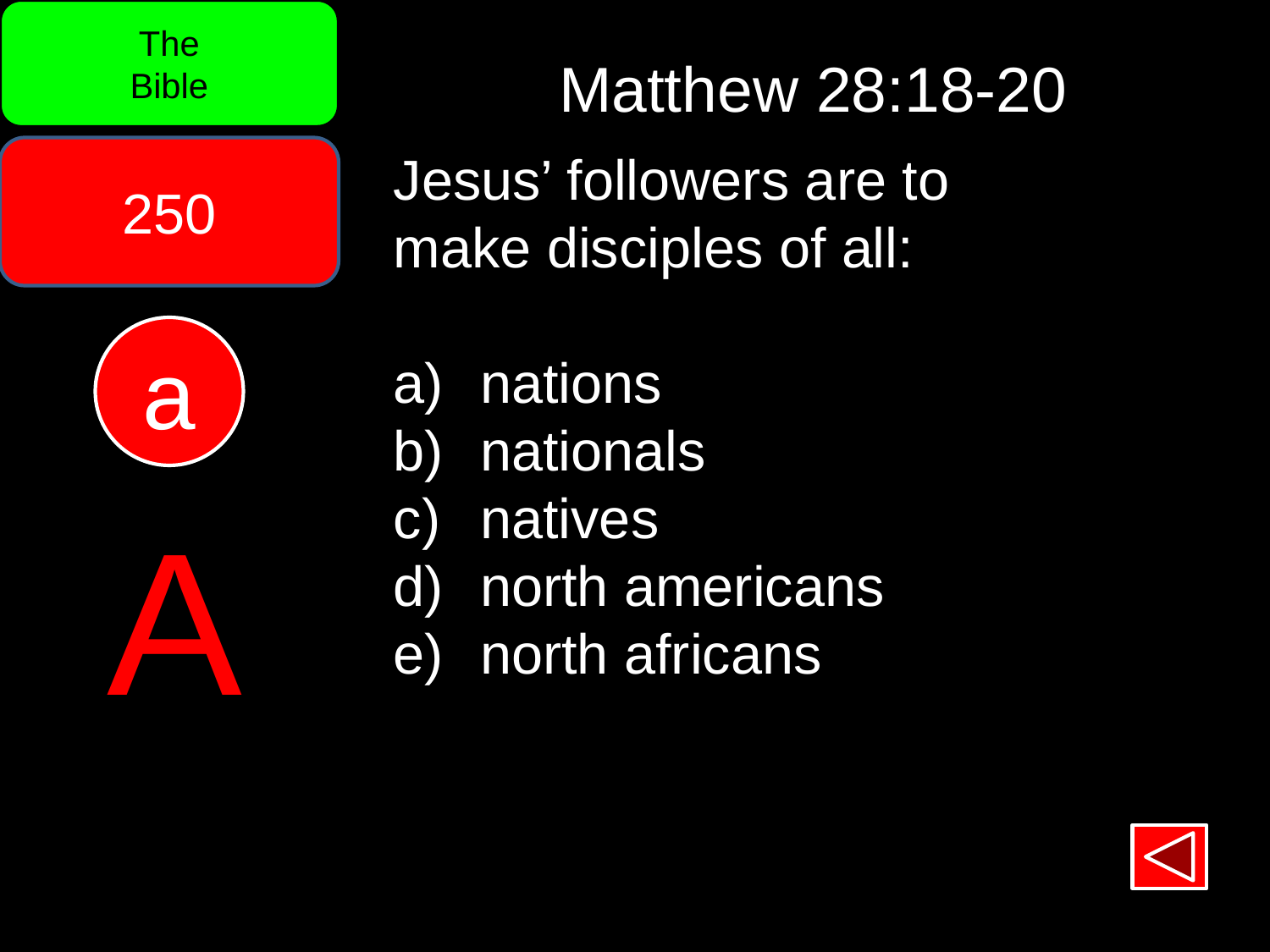

The
Bible
Matthew 28:18-20
250
Jesus’ followers are to
make disciples of all:

 nations
 nationals
 natives
 north americans
 north africans
a
A